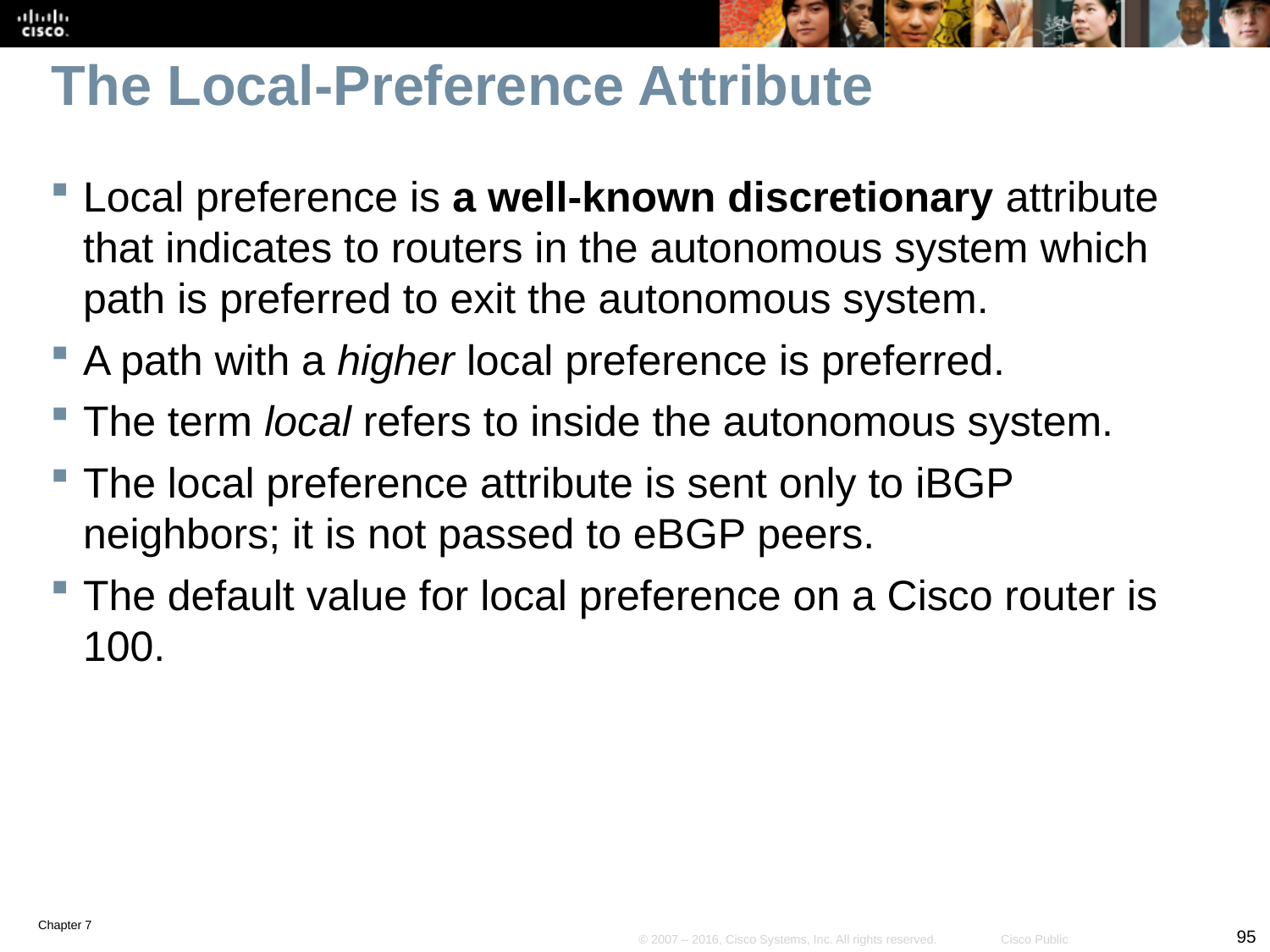

# The Local-Preference Attribute
Local preference is a well-known discretionary attribute that indicates to routers in the autonomous system which path is preferred to exit the autonomous system.
A path with a higher local preference is preferred.
The term local refers to inside the autonomous system.
The local preference attribute is sent only to iBGP neighbors; it is not passed to eBGP peers.
The default value for local preference on a Cisco router is 100.